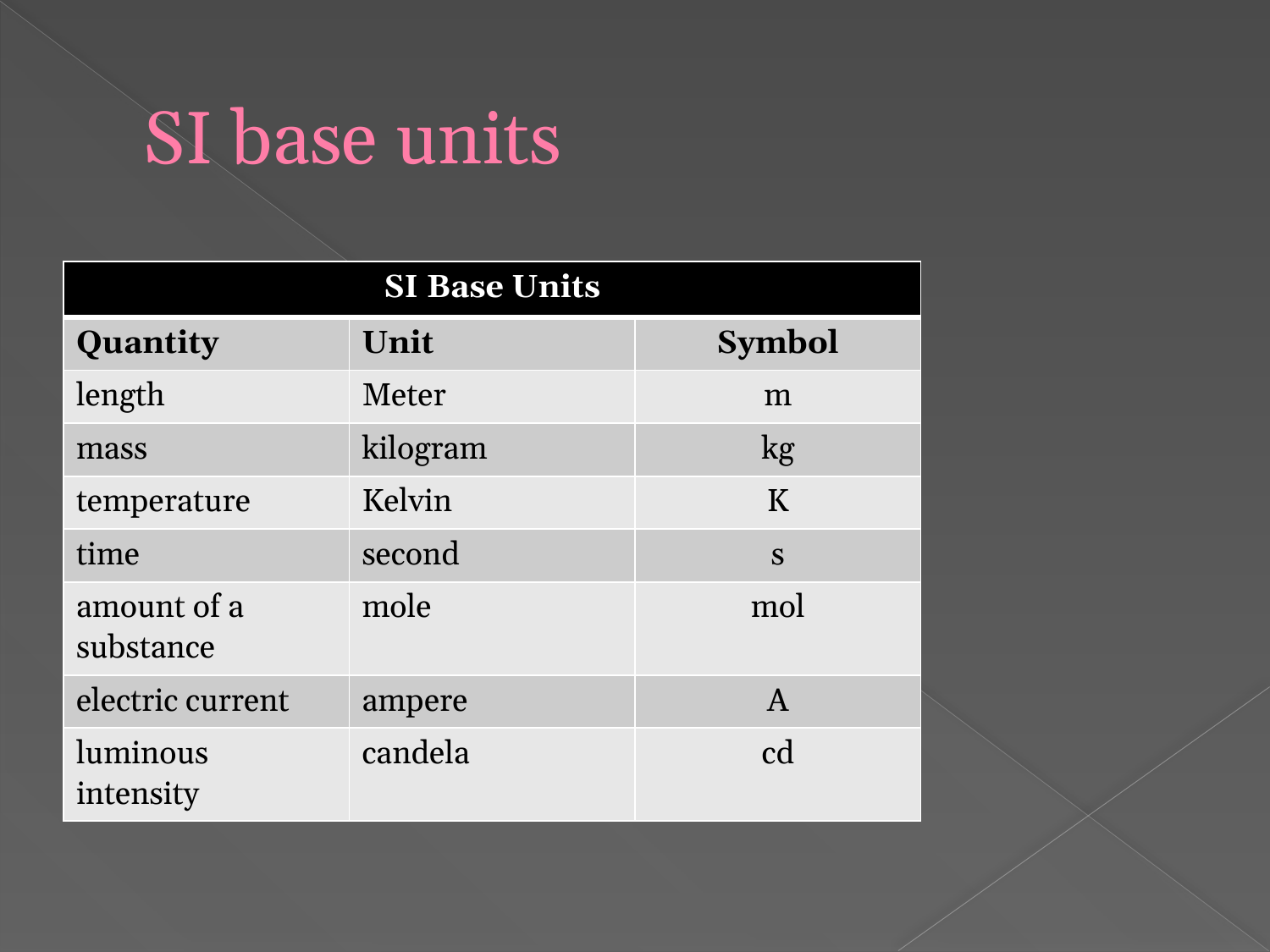

# SI base units
| SI Base Units |  |  |
| --- | --- | --- |
| Quantity | Unit | Symbol |
| length | Meter | m |
| mass | kilogram | kg |
| temperature | Kelvin | K |
| time | second | s |
| amount of a substance | mole | mol |
| electric current | ampere | A |
| luminous intensity | candela | cd |